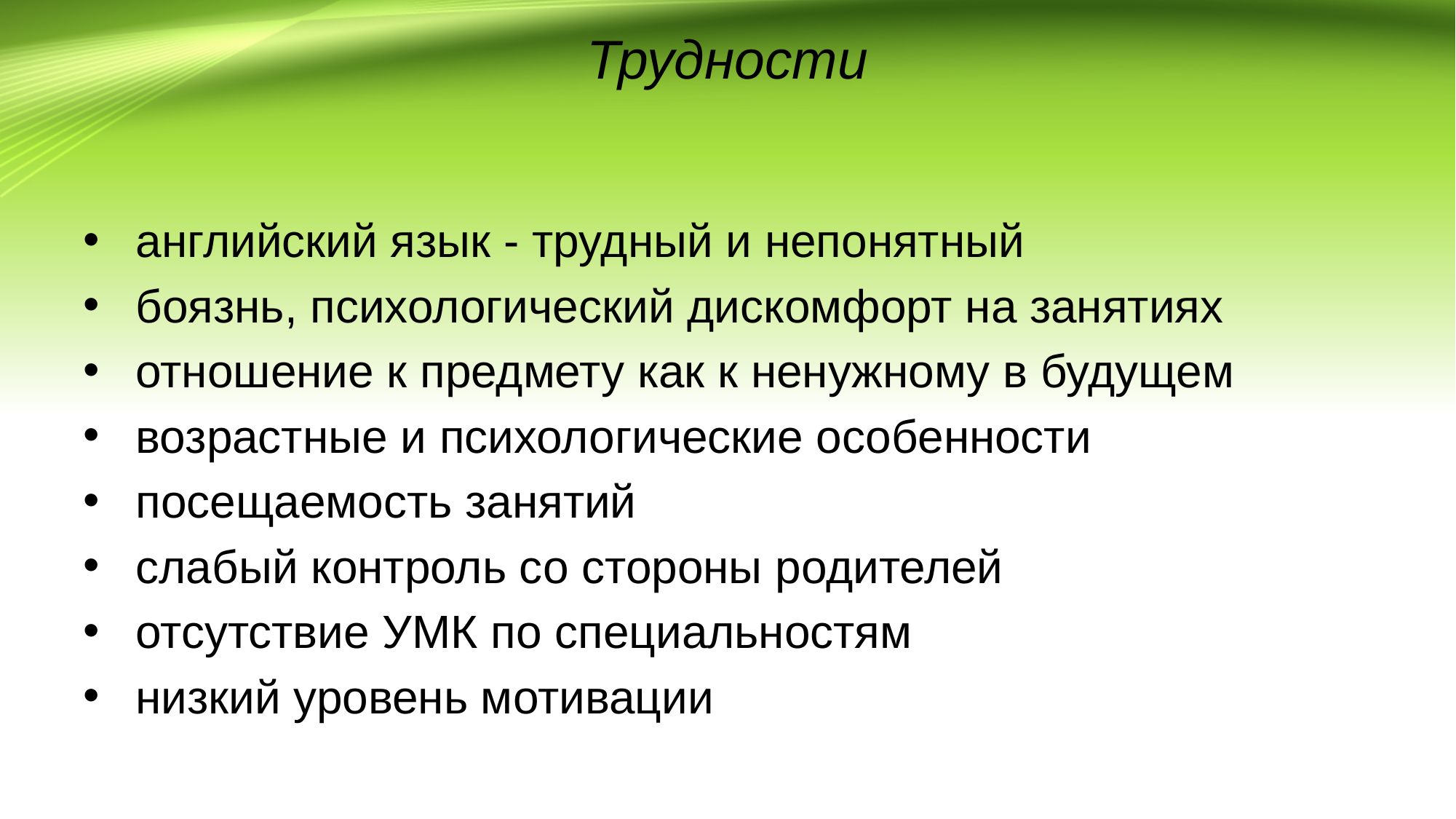

# Трудности

английский язык - трудный и непонятный
боязнь, психологический дискомфорт на занятиях
отношение к предмету как к ненужному в будущем
возрастные и психологические особенности
посещаемость занятий
слабый контроль со стороны родителей
отсутствие УМК по специальностям
низкий уровень мотивации